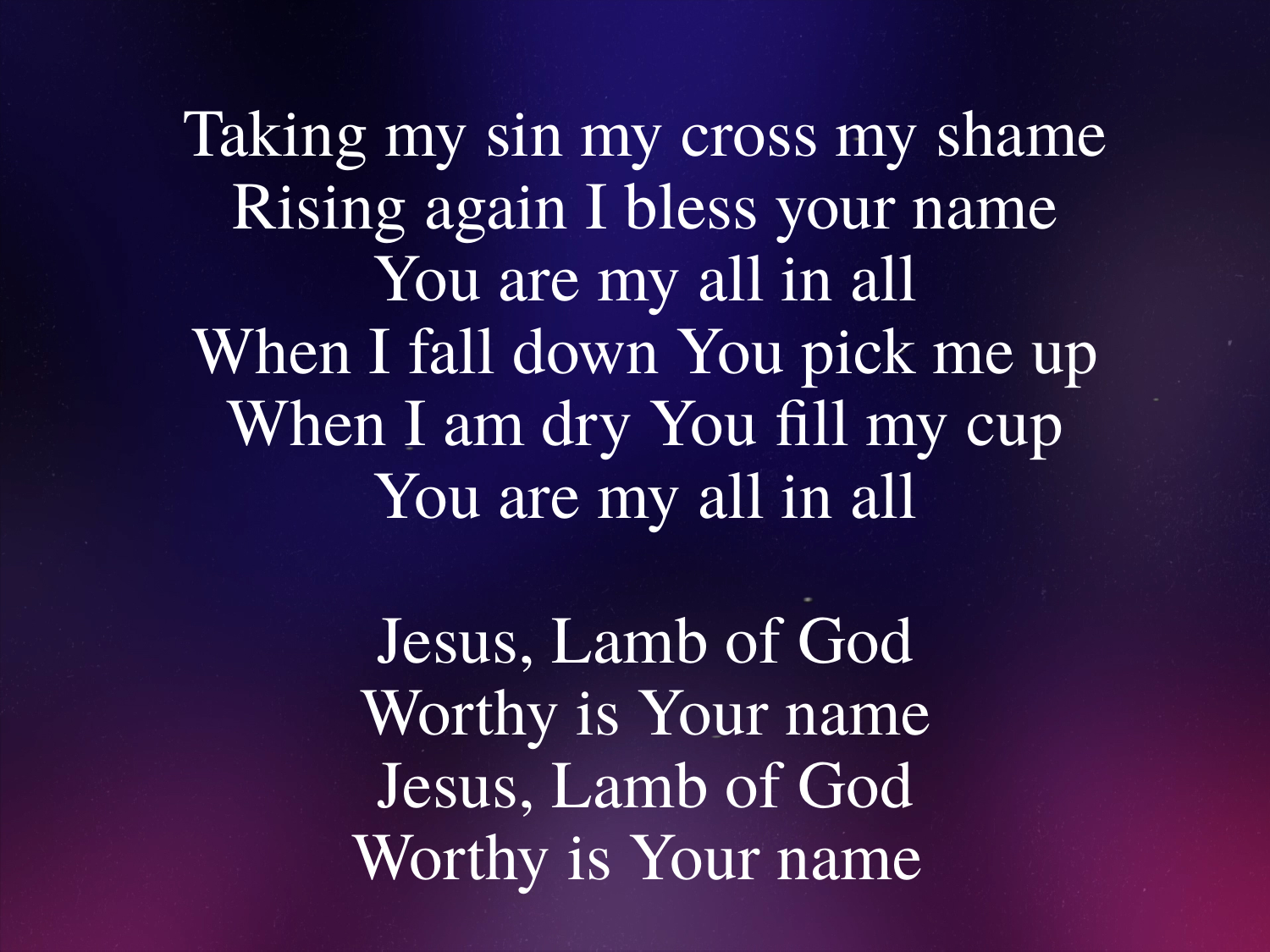

# Taking my sin my cross my shame Rising again I bless your name You are my all in all When I fall down You pick me up When I am dry You fill my cup You are my all in all Jesus, Lamb of God Worthy is Your name Jesus, Lamb of God Worthy is Your name